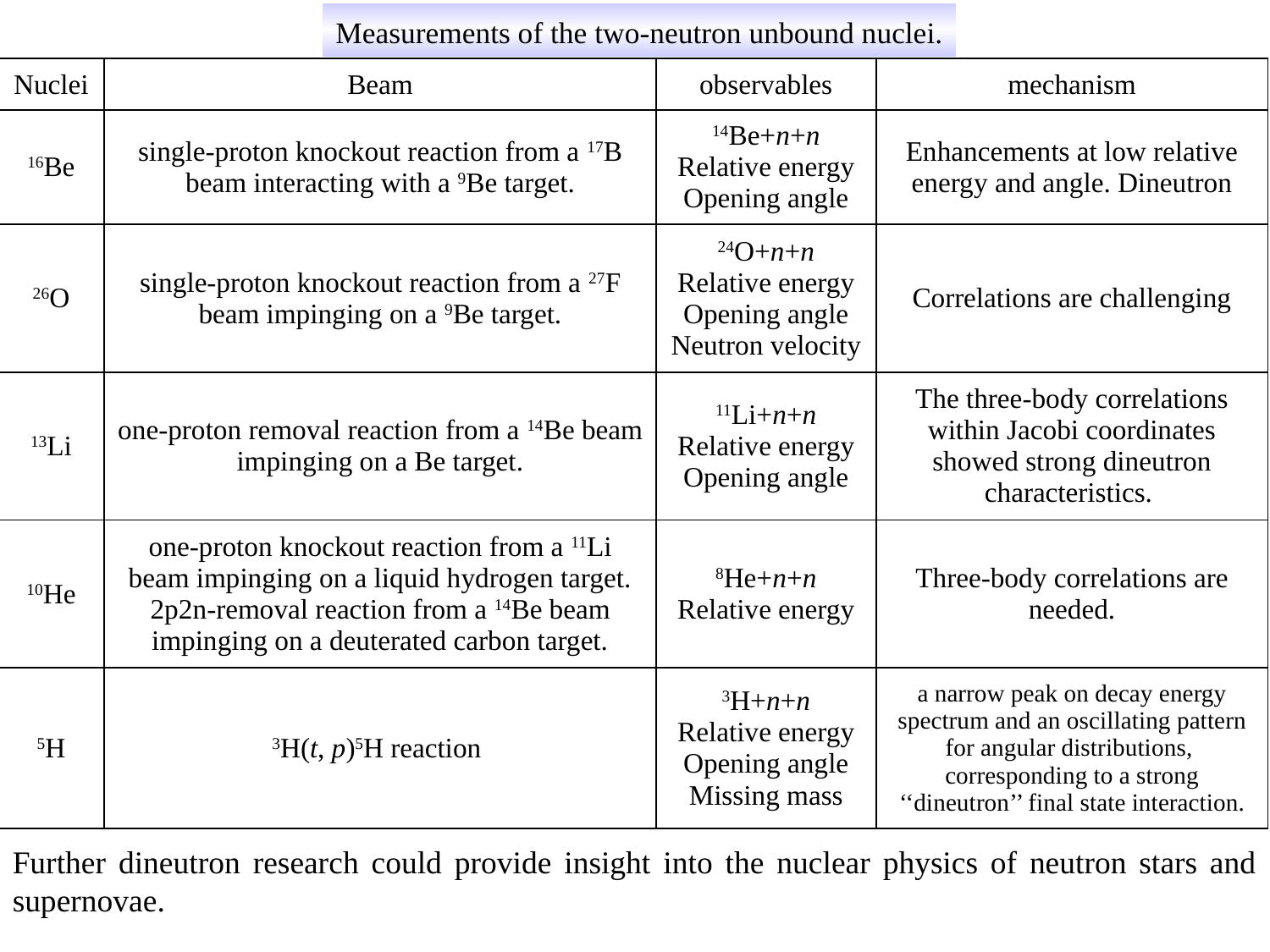

Measurements of the two-neutron unbound nuclei.
| Nuclei | Beam | observables | mechanism |
| --- | --- | --- | --- |
| 16Be | single-proton knockout reaction from a 17B beam interacting with a 9Be target. | 14Be+n+n Relative energy Opening angle | Enhancements at low relative energy and angle. Dineutron |
| 26O | single-proton knockout reaction from a 27F beam impinging on a 9Be target. | 24O+n+n Relative energy Opening angle Neutron velocity | Correlations are challenging |
| 13Li | one-proton removal reaction from a 14Be beam impinging on a Be target. | 11Li+n+n Relative energy Opening angle | The three-body correlations within Jacobi coordinates showed strong dineutron characteristics. |
| 10He | one-proton knockout reaction from a 11Li beam impinging on a liquid hydrogen target. 2p2n-removal reaction from a 14Be beam impinging on a deuterated carbon target. | 8He+n+n Relative energy | Three-body correlations are needed. |
| 5H | 3H(t, p)5H reaction | 3H+n+n Relative energy Opening angle Missing mass | a narrow peak on decay energy spectrum and an oscillating pattern for angular distributions, corresponding to a strong ‘‘dineutron’’ final state interaction. |
Further dineutron research could provide insight into the nuclear physics of neutron stars and supernovae.